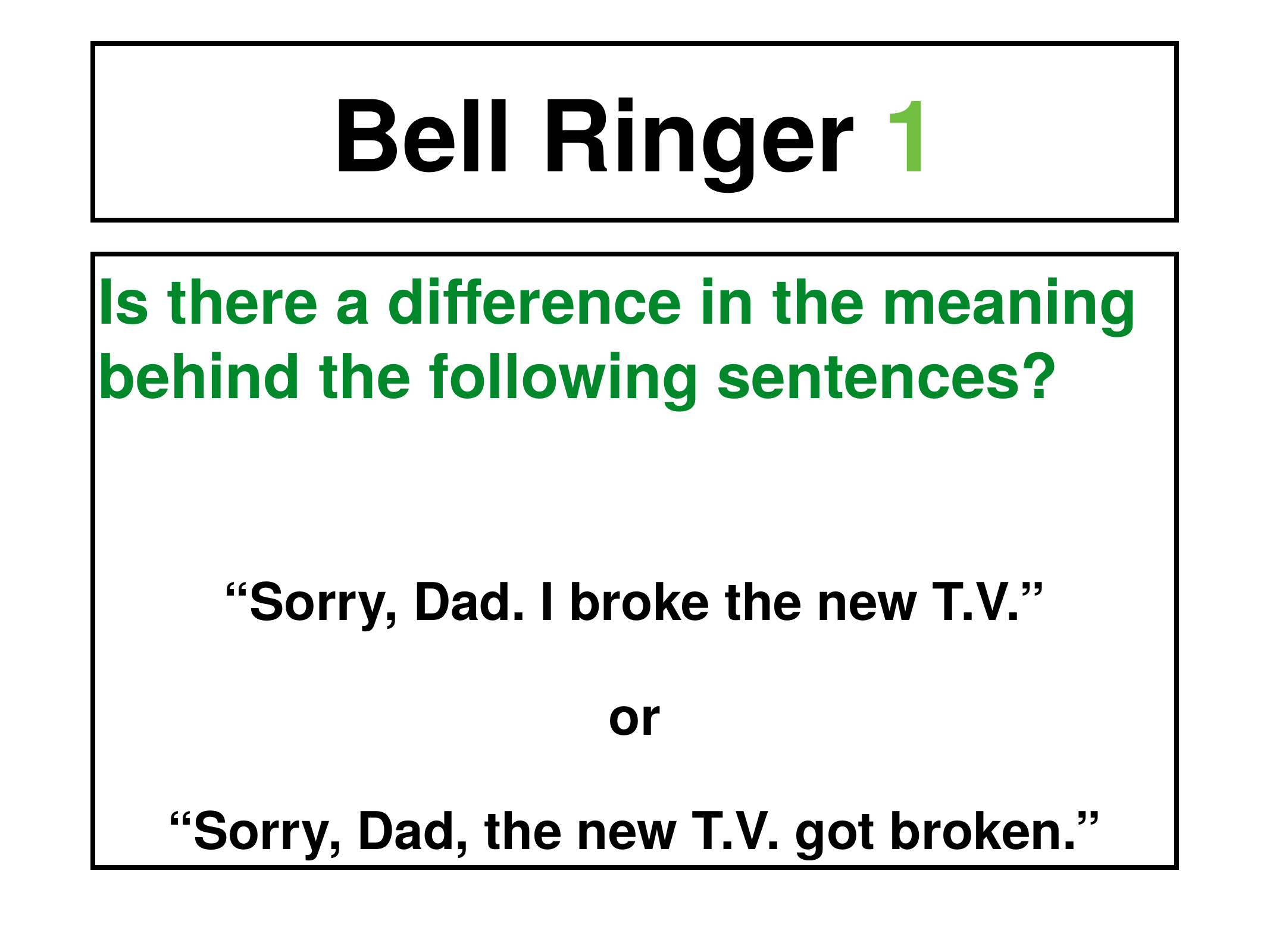

# Bell Ringer 1
Is there a difference in the meaning behind the following sentences?

“Sorry, Dad. I broke the new T.V.”
or
“Sorry, Dad, the new T.V. got broken.”